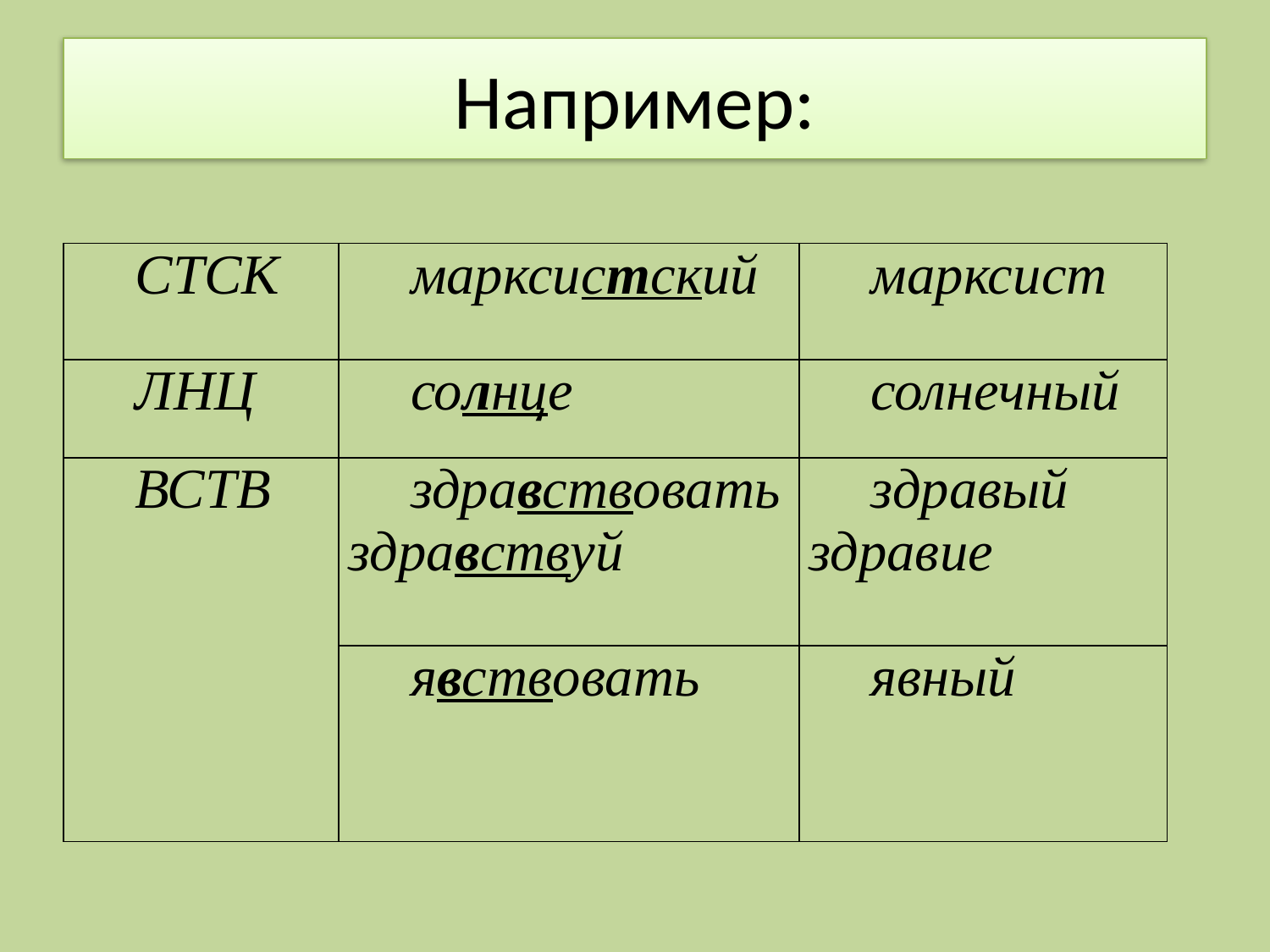

# Например:
| СТСК | марксистский | марксист |
| --- | --- | --- |
| ЛНЦ | солнце | солнечный |
| ВСТВ | здравствовать здравствуй | здравый здравие |
|  | явствовать | явный |